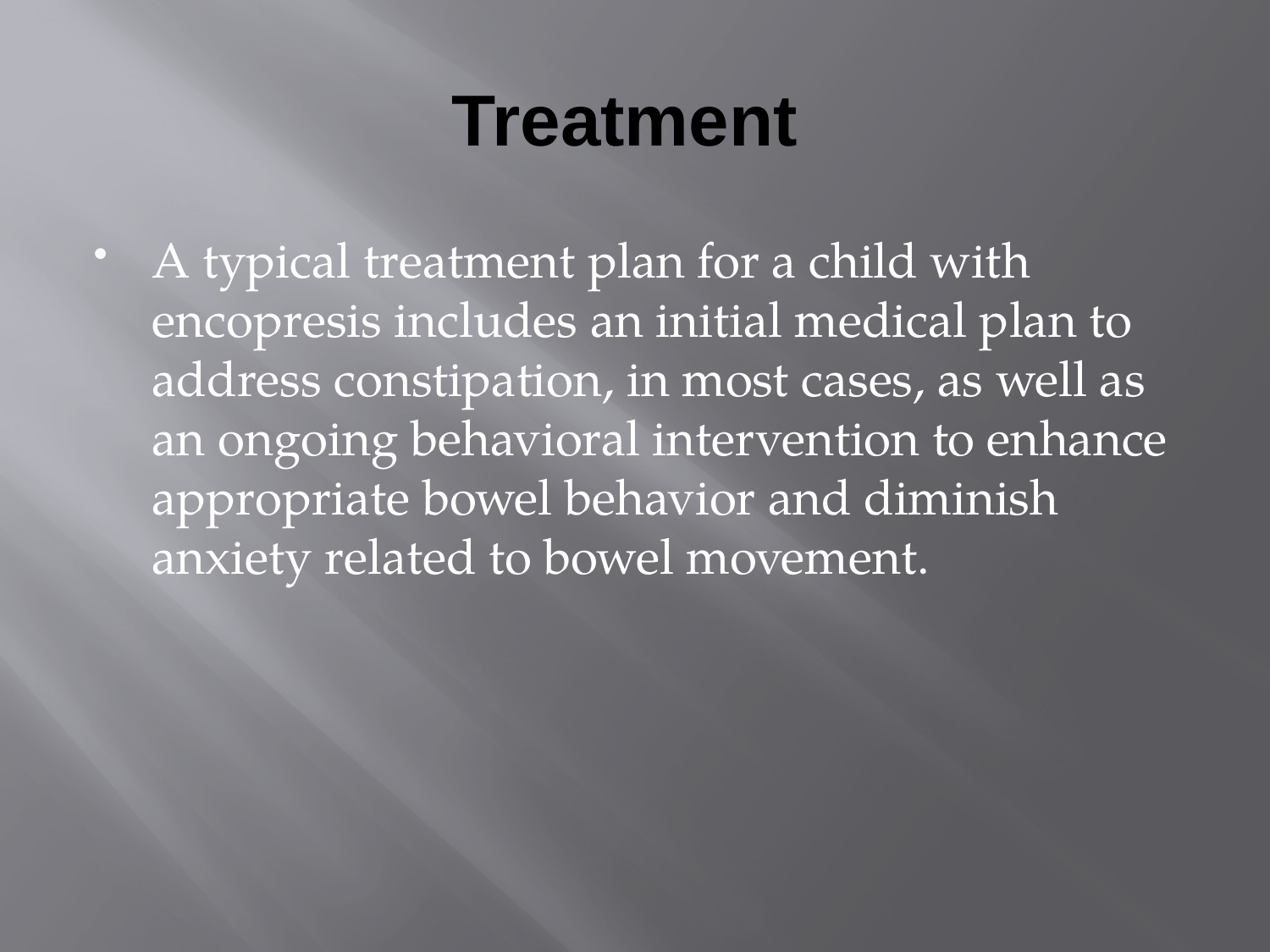

# Treatment
A typical treatment plan for a child with encopresis includes an initial medical plan to address constipation, in most cases, as well as an ongoing behavioral intervention to enhance appropriate bowel behavior and diminish anxiety related to bowel movement.